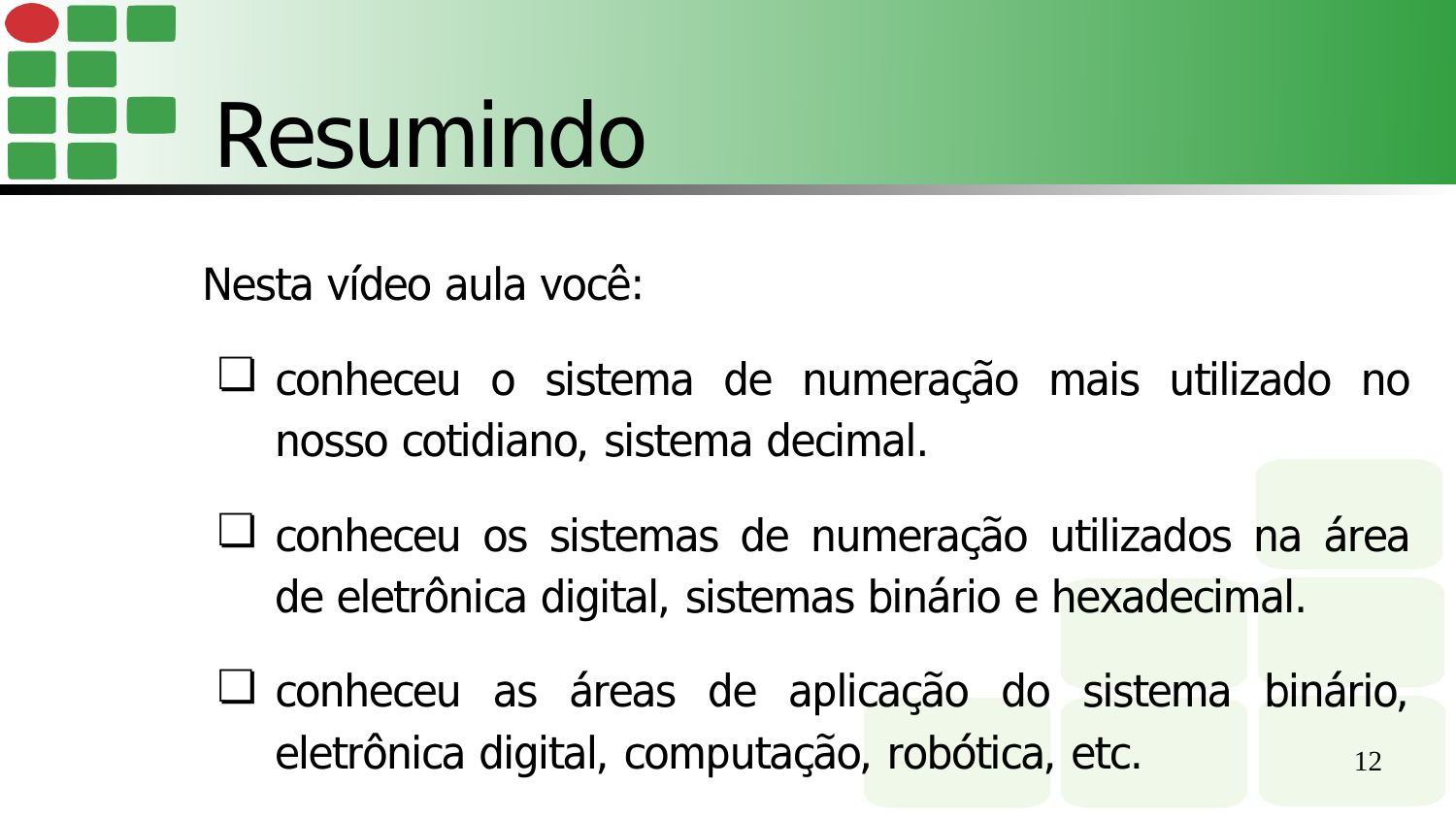

Resumindo
Nesta vídeo aula você:

conheceu o sistema de numeração mais utilizado no nosso cotidiano, sistema decimal.

conheceu os sistemas de numeração utilizados na área de eletrônica digital, sistemas binário e hexadecimal.

conheceu as áreas de aplicação do sistema binário, eletrônica digital, computação, robótica, etc.

12